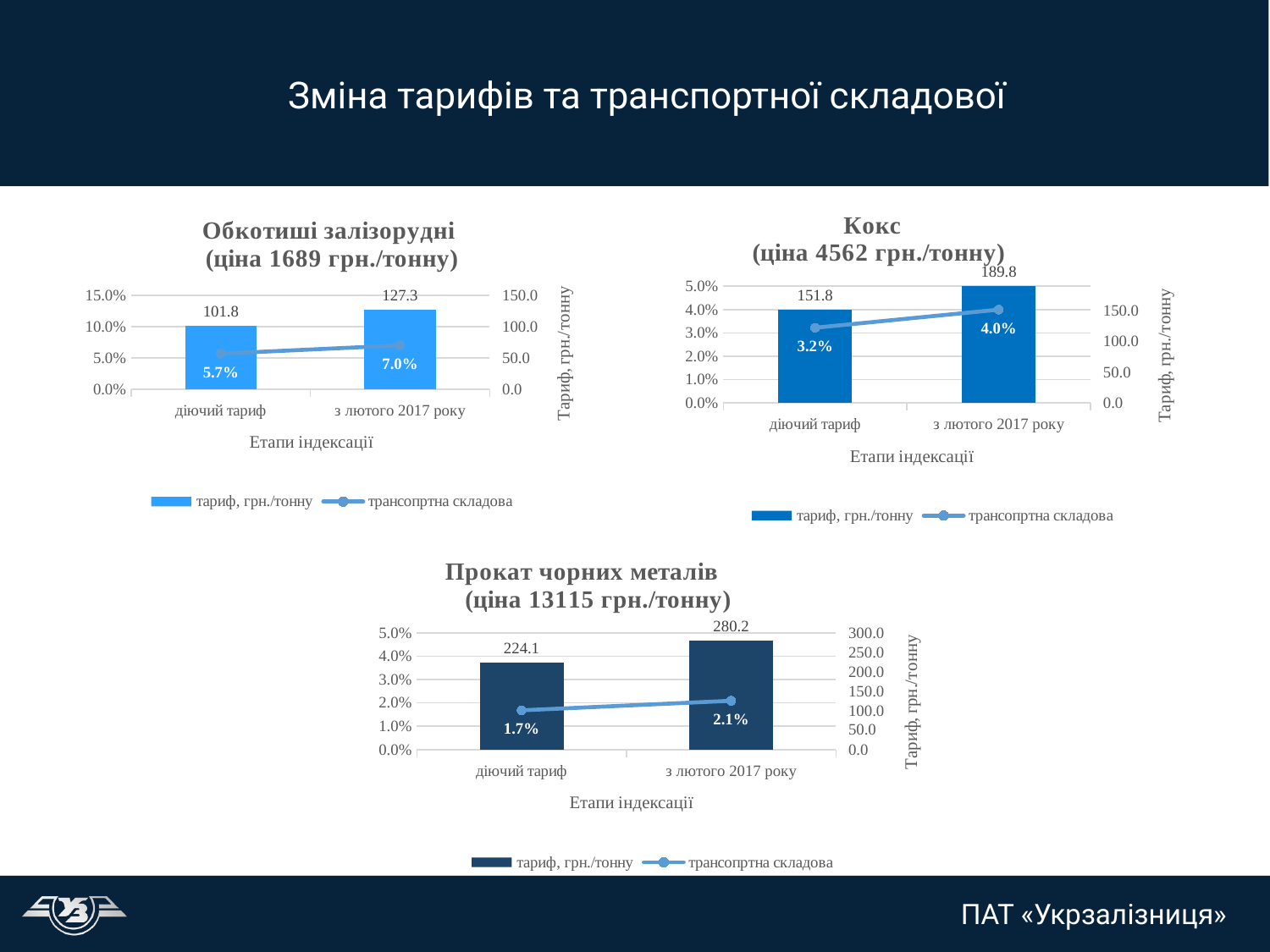

Зміна тарифів та транспортної складової

### Chart: Кокс
 (ціна 4562 грн./тонну)

| Category | тариф, грн./тонну | трансопртна складова |
|---|---|---|
| діючий тариф | 151.8 | 0.032203317917603634 |
| з лютого 2017 року | 189.8 | 0.03994275853360832 |

### Chart: Обкотиші залізорудні
(ціна 1689 грн./тонну)

| Category | тариф, грн./тонну | трансопртна складова |
|---|---|---|
| діючий тариф | 101.8 | 0.05684610230064775 |
| з лютого 2017 року | 127.3 | 0.07008754060452568 |

### Chart: Прокат чорних металів
(ціна 13115 грн./тонну)

| Category | тариф, грн./тонну | трансопртна складова |
|---|---|---|
| діючий тариф | 224.1 | 0.01680023389883875 |
| з лютого 2017 року | 280.2 | 0.020917940754897276 |